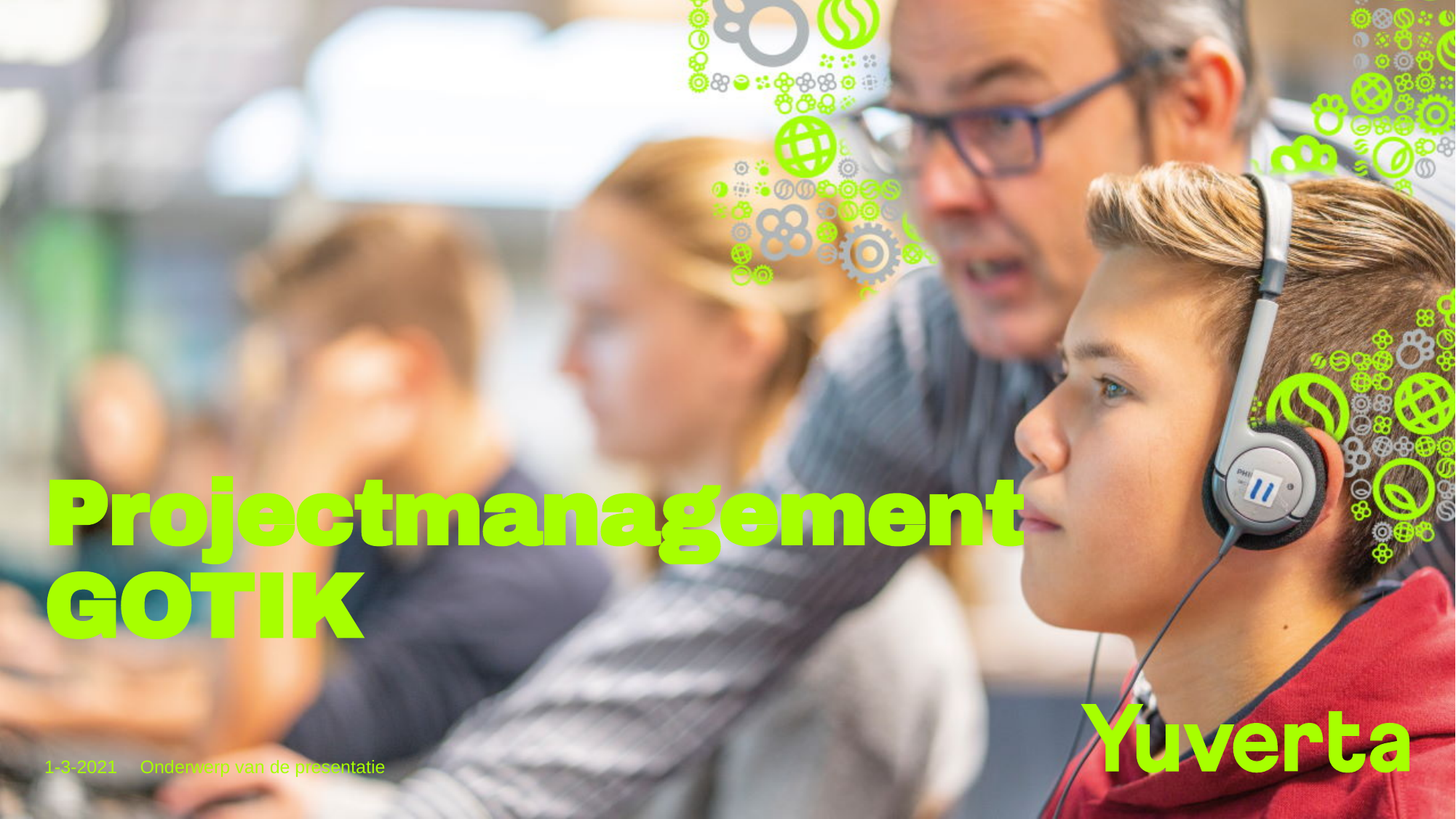

# Projectmanagement GOTIK
1-3-2021
Onderwerp van de presentatie
1